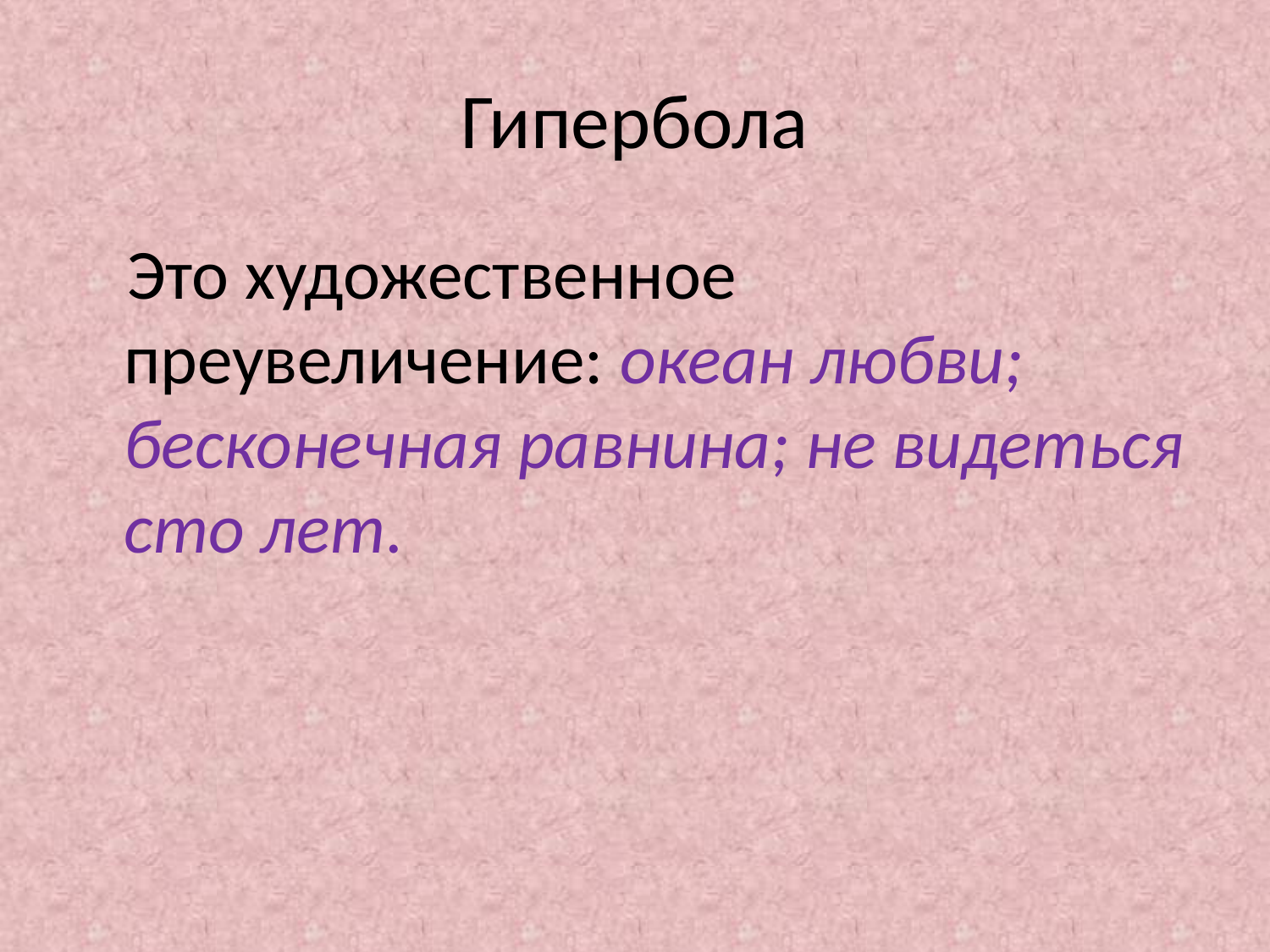

# Гипербола
    Это художественное преувеличение: океан любви; бесконечная равнина; не видеться сто лет.